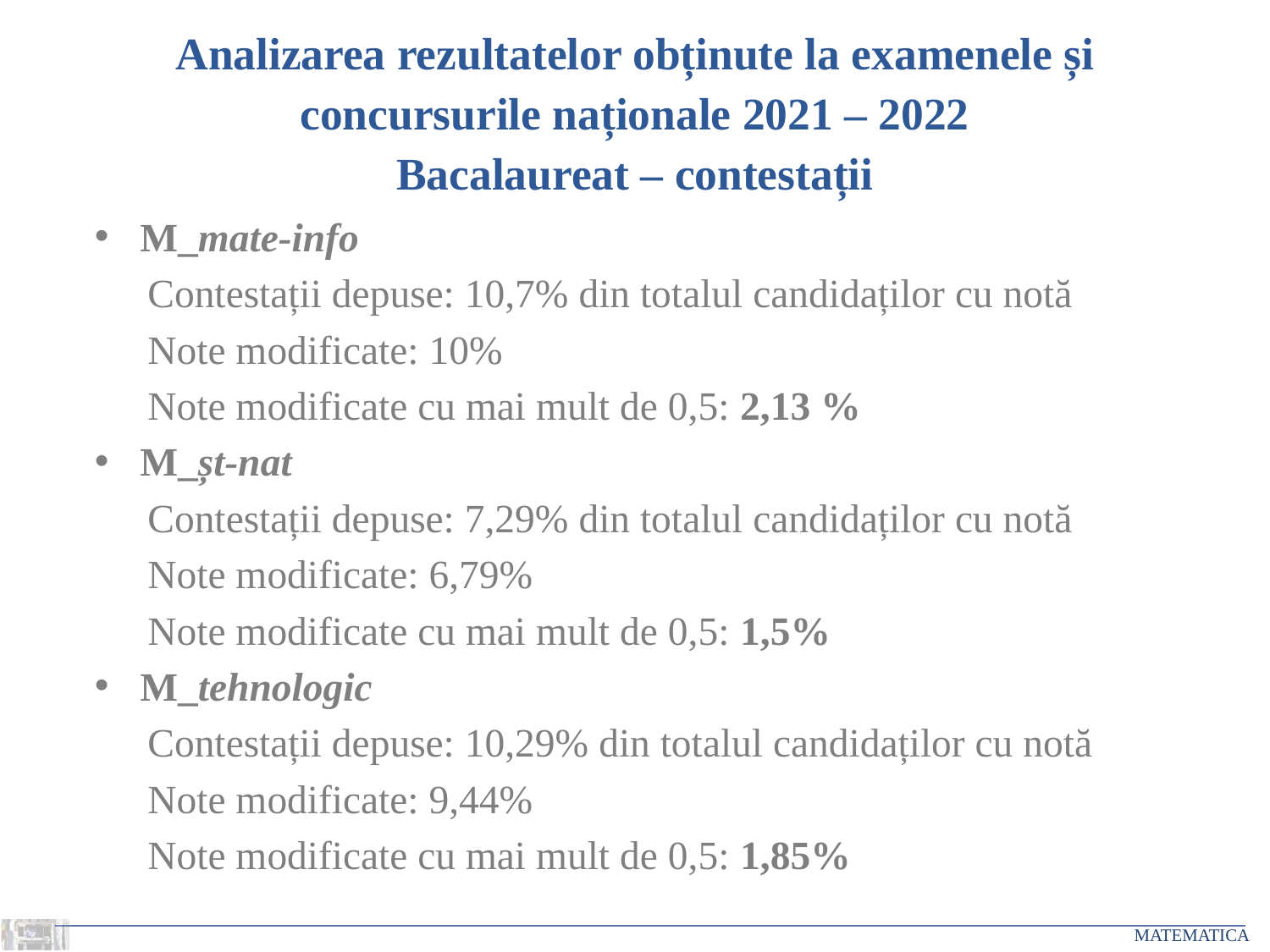

Analizarea rezultatelor obținute la examenele și concursurile naționale 2021 – 2022
Bacalaureat – contestații

M_mate-info
Contestații depuse: 10,7% din totalul candidaților cu notă
Note modificate: 10%
Note modificate cu mai mult de 0,5: 2,13 %
M_șt-nat
Contestații depuse: 7,29% din totalul candidaților cu notă
Note modificate: 6,79%
Note modificate cu mai mult de 0,5: 1,5%
M_tehnologic
Contestații depuse: 10,29% din totalul candidaților cu notă
Note modificate: 9,44%
Note modificate cu mai mult de 0,5: 1,85%